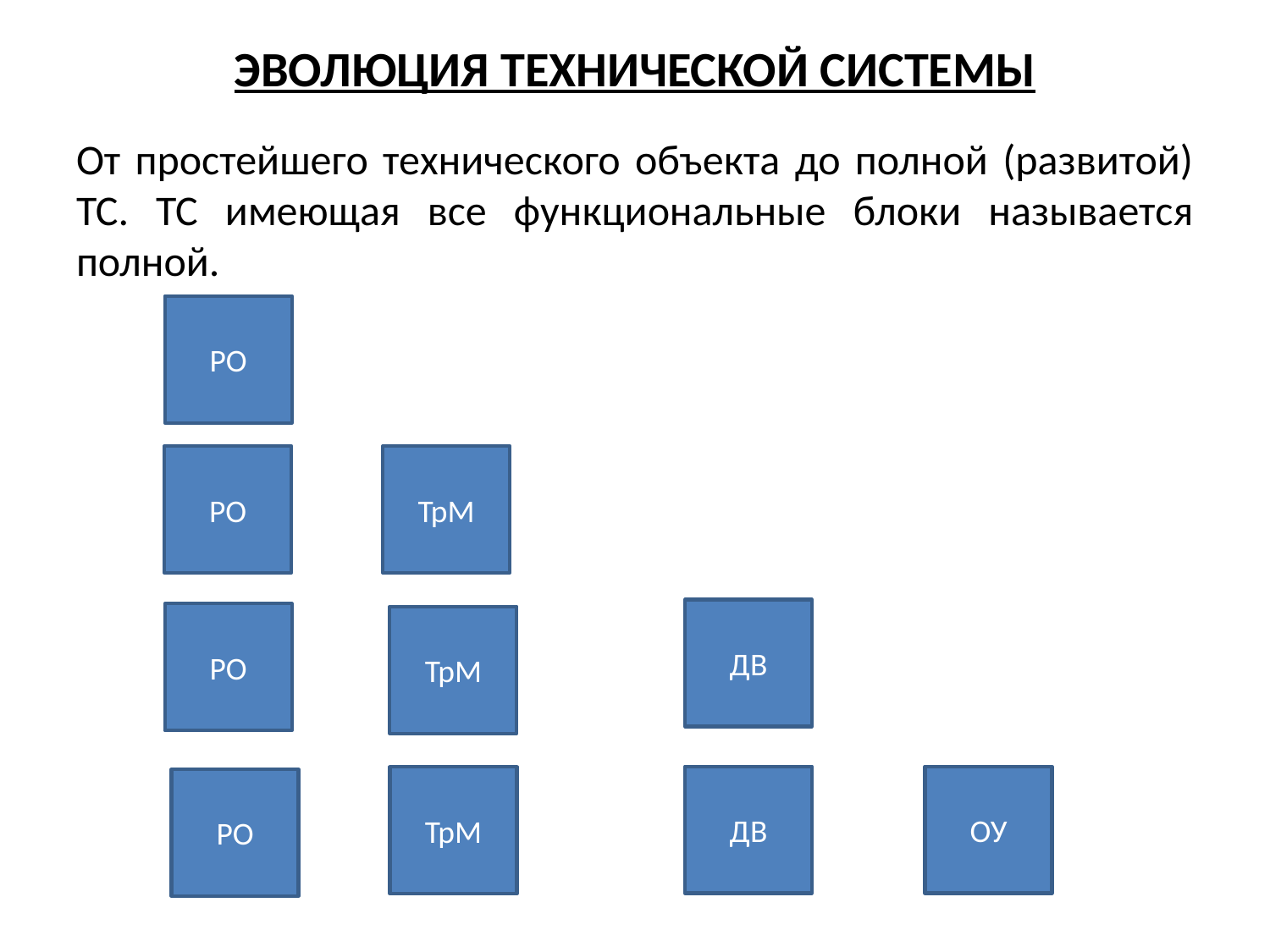

# ЭВОЛЮЦИЯ ТЕХНИЧЕСКОЙ СИСТЕМЫ
От простейшего технического объекта до полной (развитой) ТС. ТС имеющая все функциональные блоки называется полной.

РО
РО
ТрМ
ДВ
РО
ТрМ
ДВ
ОУ
ТрМ
РО